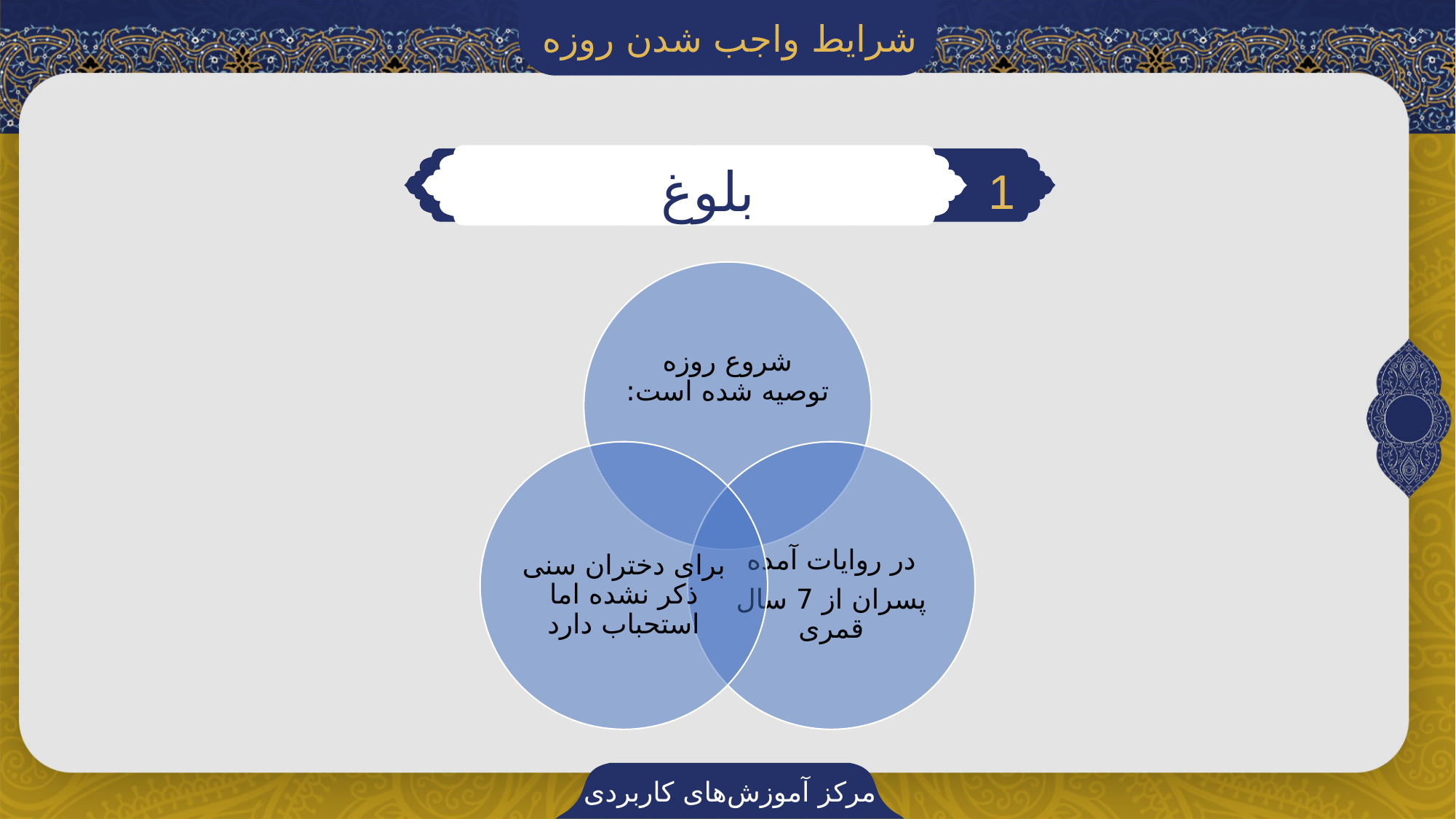

شرایط واجب شدن روزه

بلوغ
1
شروع روزه توصیه شده است:
در روایات آمده
پسران از 7 سال قمری
برای دختران سنی ذکر نشده اما استحباب دارد
مرکز آموزش‌های کاربردی